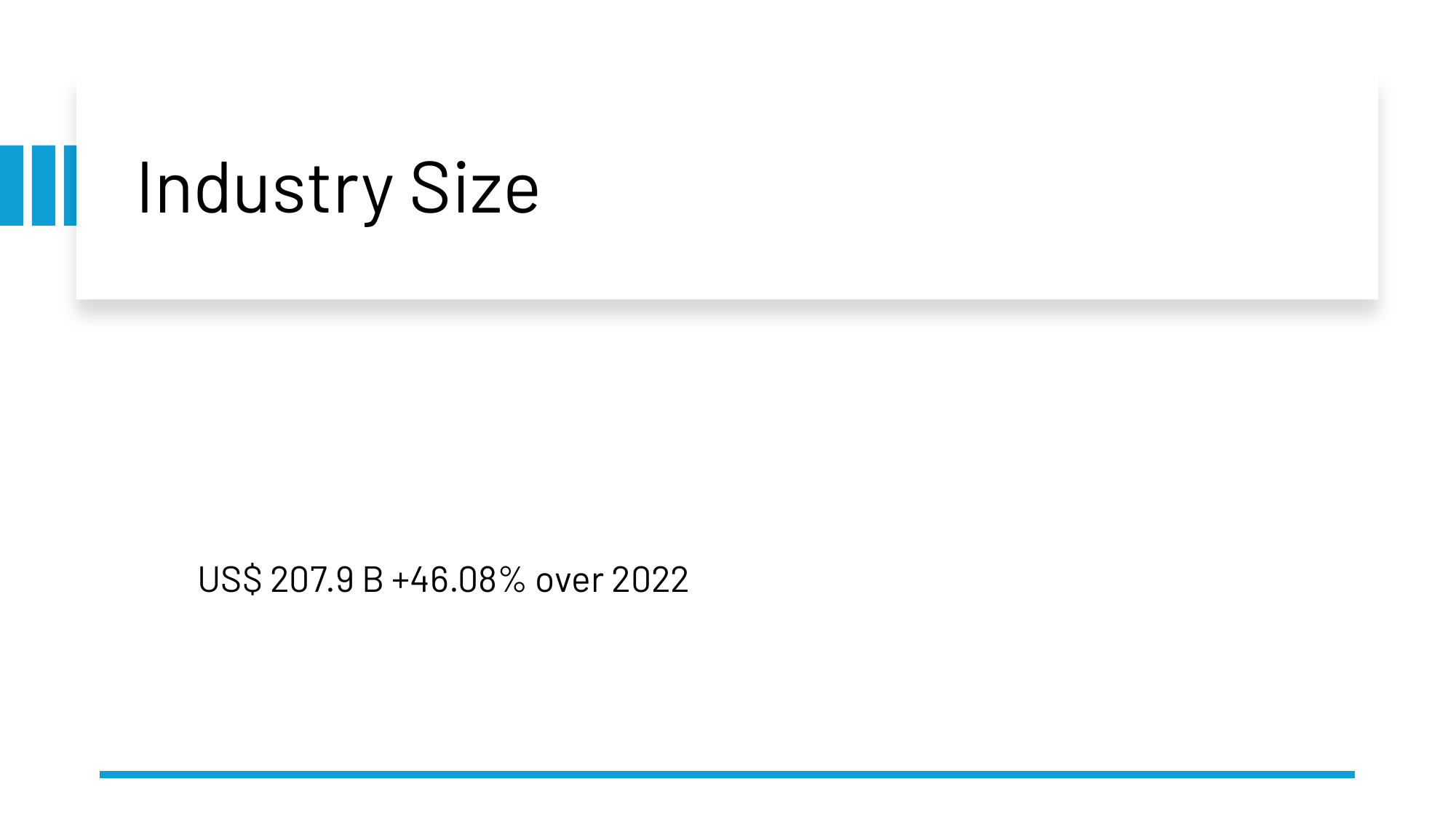

# Industry Size

 US$ 207.9 B +46.08% over 2022